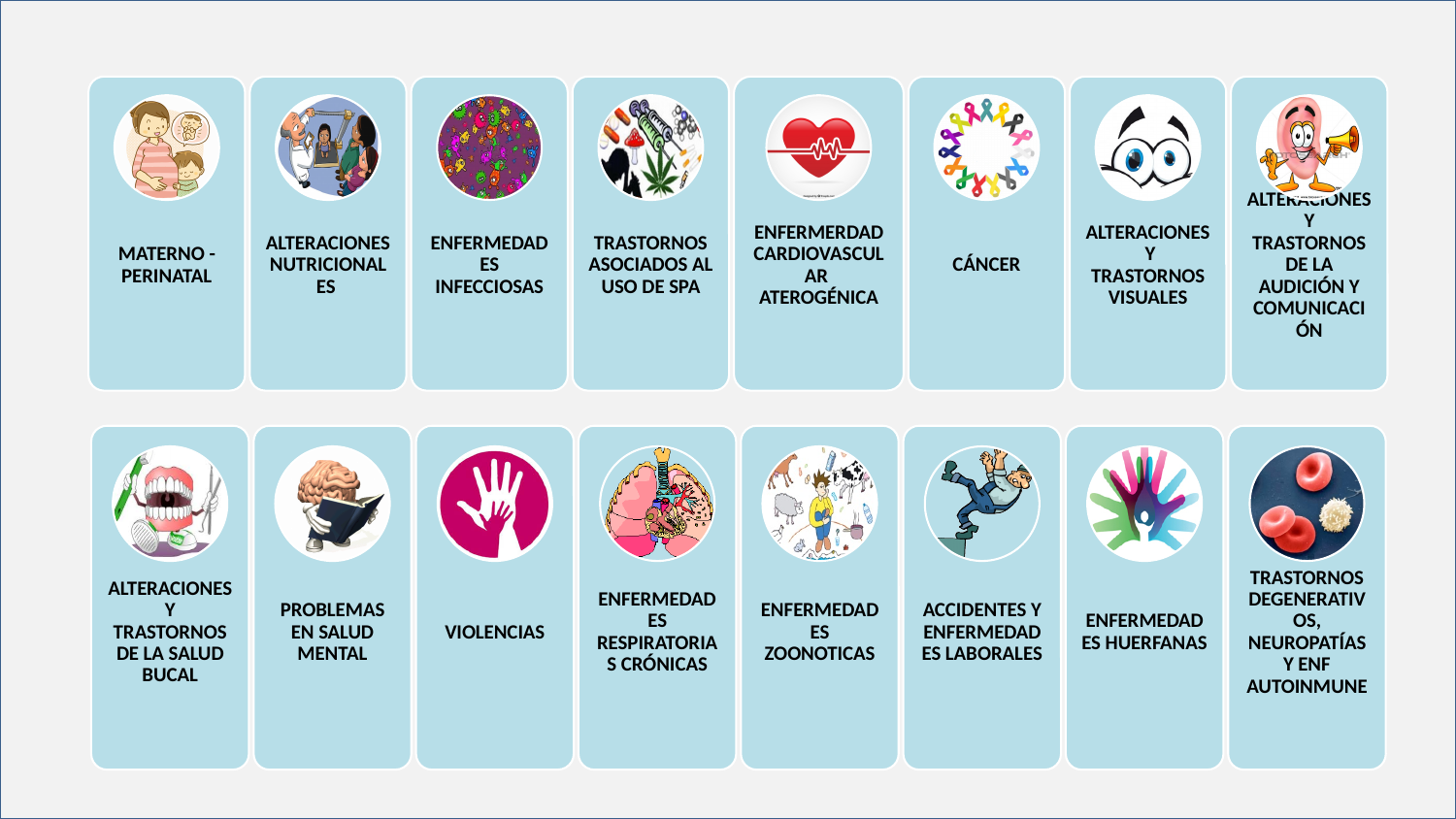

MATERNO - PERINATAL
ALTERACIONES NUTRICIONALES
ENFERMEDADES INFECCIOSAS
TRASTORNOS ASOCIADOS AL USO DE SPA
ENFERMERDAD CARDIOVASCULAR  ATEROGÉNICA
CÁNCER
ALTERACIONES  Y TRASTORNOS VISUALES
ALTERACIONES Y TRASTORNOS DE LA AUDICIÓN Y COMUNICACIÓN
ALTERACIONES Y TRASTORNOS DE LA SALUD BUCAL
PROBLEMAS EN SALUD MENTAL
VIOLENCIAS
ENFERMEDADES RESPIRATORIAS CRÓNICAS
ENFERMEDADES ZOONOTICAS
ACCIDENTES Y ENFERMEDADES LABORALES
ENFERMEDADES HUERFANAS
TRASTORNOS DEGENERATIVOS, NEUROPATÍAS Y ENF AUTOINMUNE